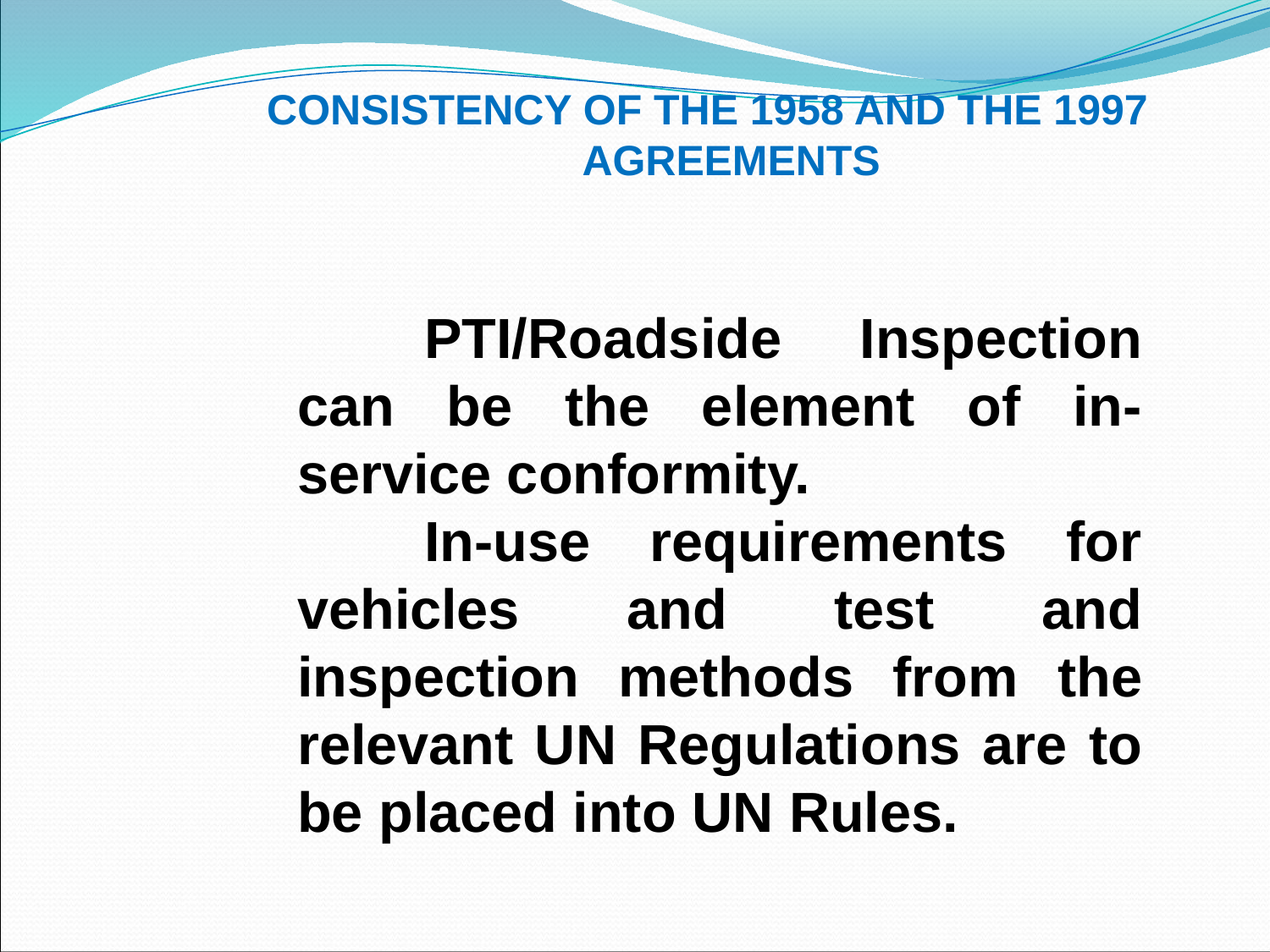

CONSISTENCY OF THE 1958 AND THE 1997 AGREEMENTS

	PTI/Roadside Inspection can be the element of in-service conformity.
	In-use requirements for vehicles and test and inspection methods from the relevant UN Regulations are to be placed into UN Rules.